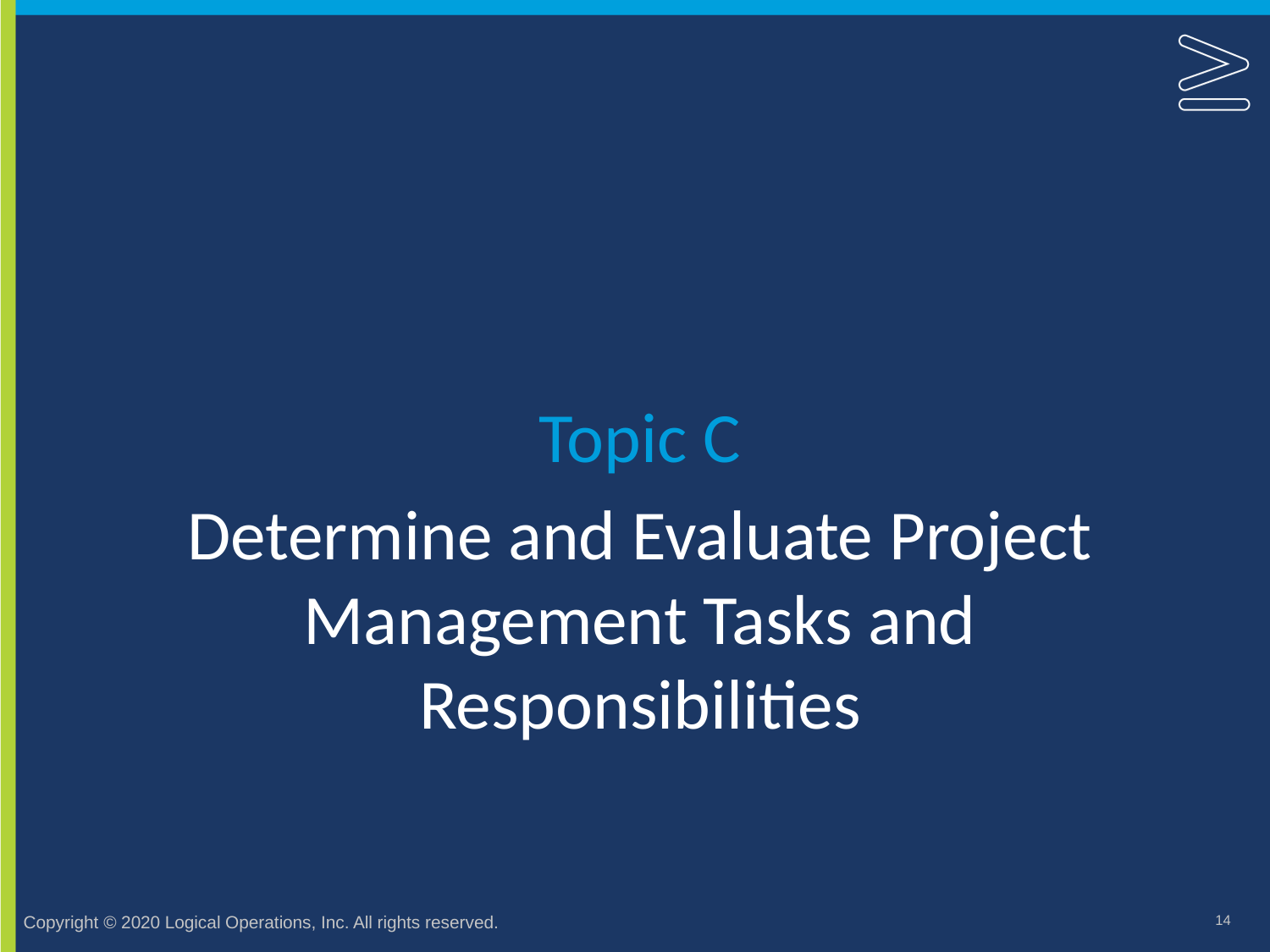

Topic C
# Determine and Evaluate Project Management Tasks and Responsibilities
14